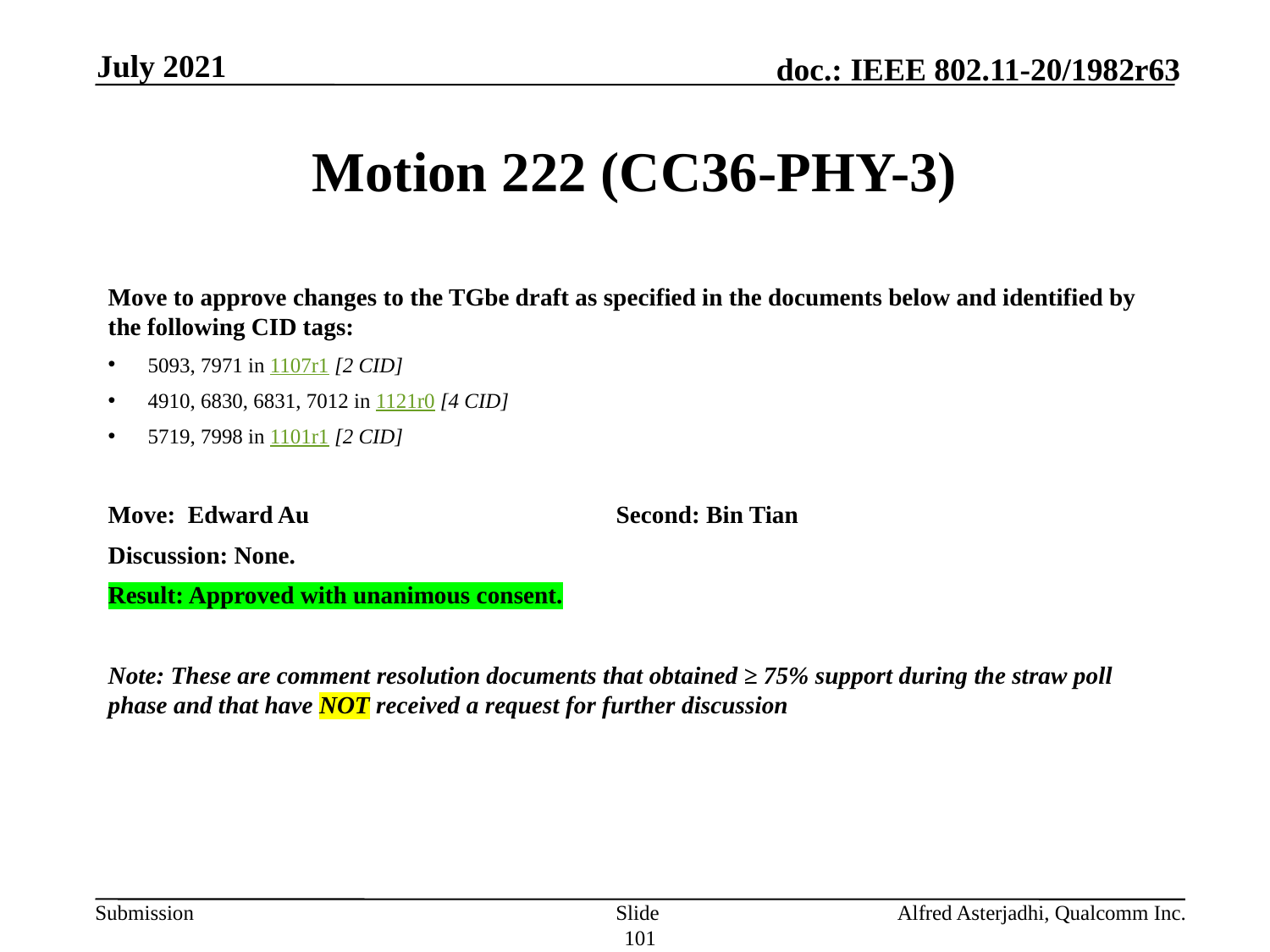

July 2021
# Motion 222 (CC36-PHY-3)
Move to approve changes to the TGbe draft as specified in the documents below and identified by the following CID tags:
5093, 7971 in 1107r1 [2 CID]
4910, 6830, 6831, 7012 in 1121r0 [4 CID]
5719, 7998 in 1101r1 [2 CID]

Move:  Edward Au			Second: Bin Tian
Discussion: None.
Result: Approved with unanimous consent.

Note: These are comment resolution documents that obtained ≥ 75% support during the straw poll phase and that have NOT received a request for further discussion
Slide 101
Alfred Asterjadhi, Qualcomm Inc.